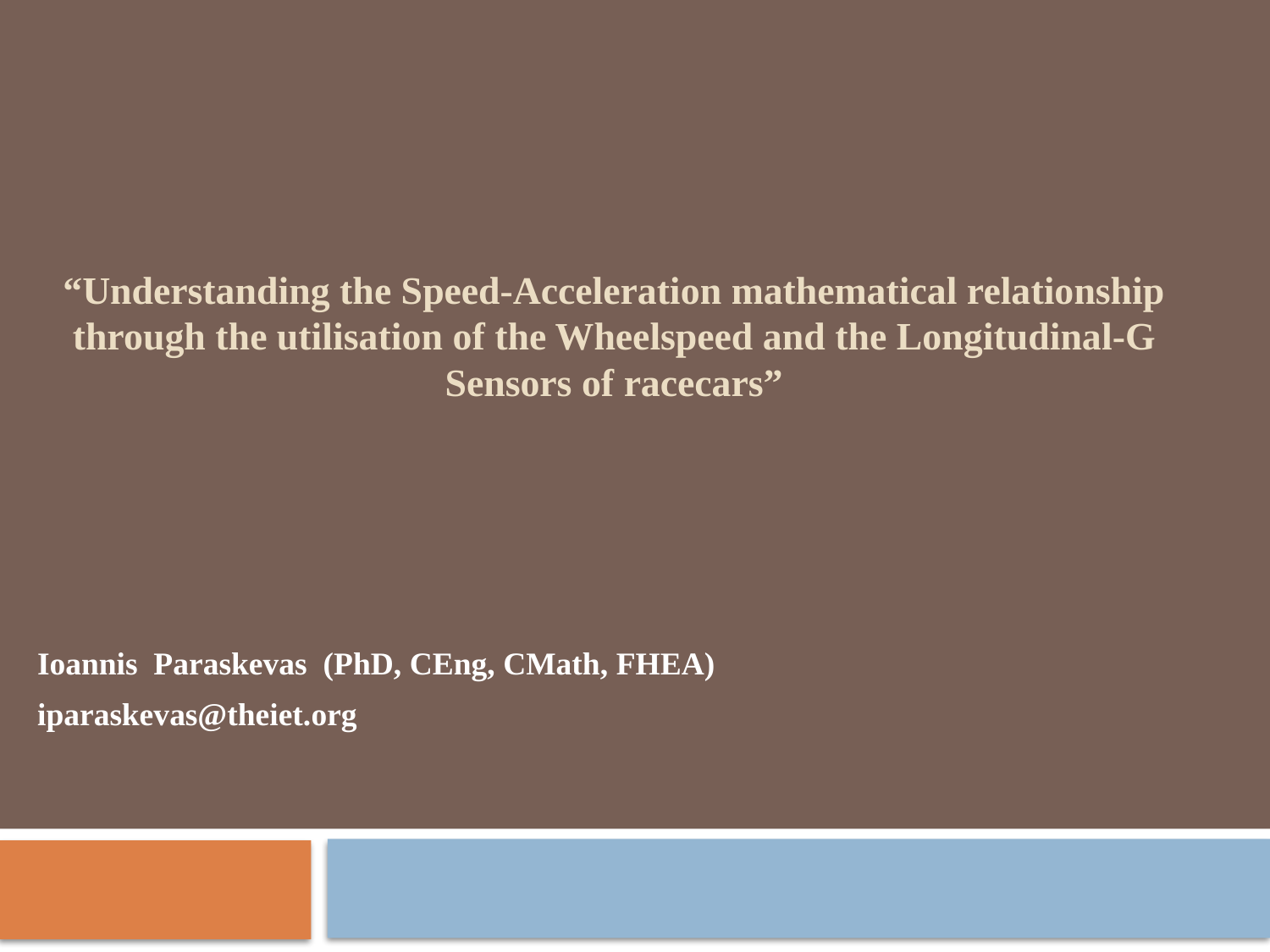

# “Understanding the Speed-Acceleration mathematical relationship through the utilisation of the Wheelspeed and the Longitudinal-G Sensors of racecars”
Ioannis  Paraskevas  (PhD, CEng, CMath, FHEA)
iparaskevas@theiet.org